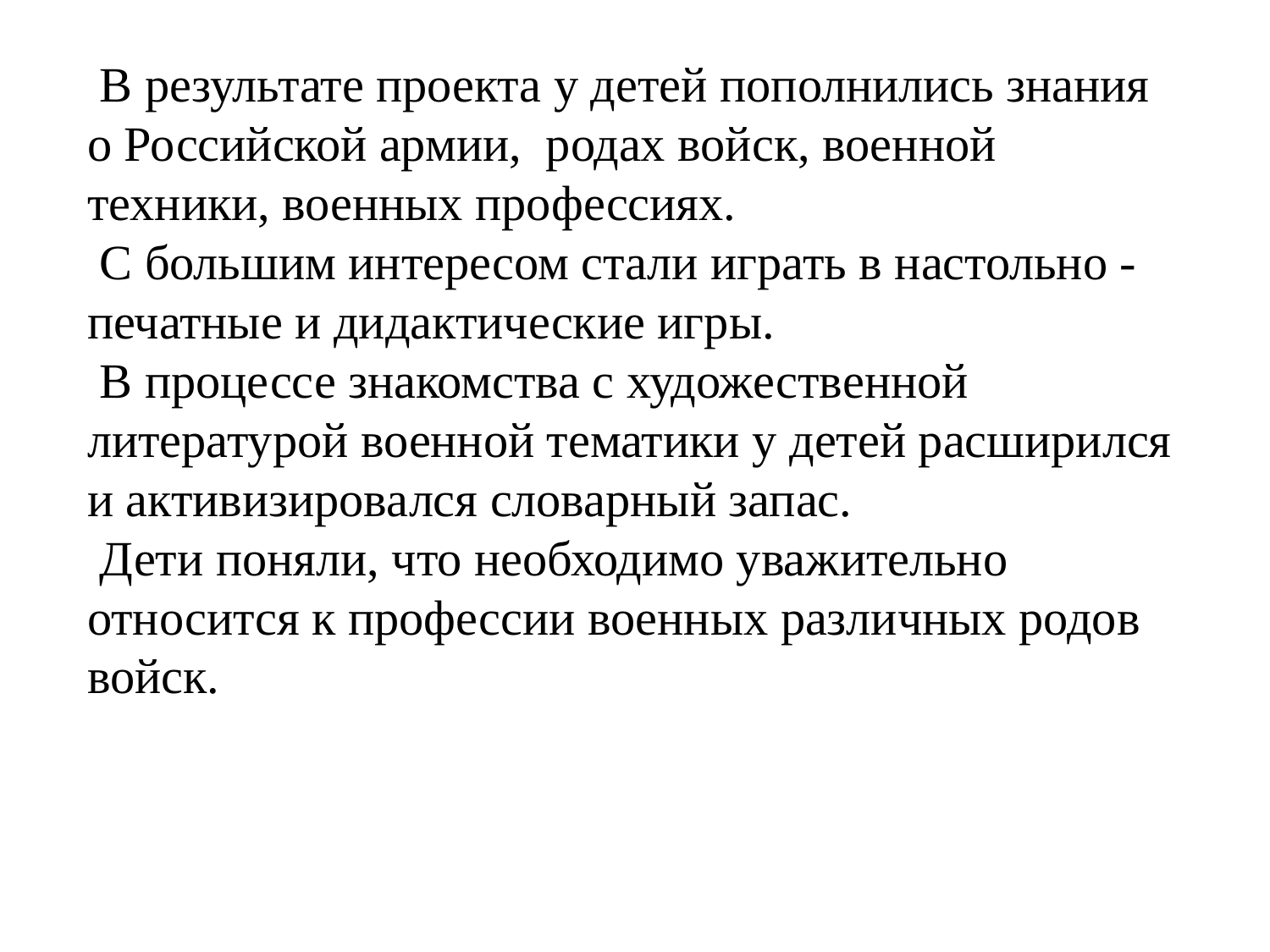

В результате проекта у детей пополнились знания о Российской армии,  родах войск, военной техники, военных профессиях.
 С большим интересом стали играть в настольно - печатные и дидактические игры.
 В процессе знакомства с художественной литературой военной тематики у детей расширился и активизировался словарный запас.
 Дети поняли, что необходимо уважительно относится к профессии военных различных родов войск.